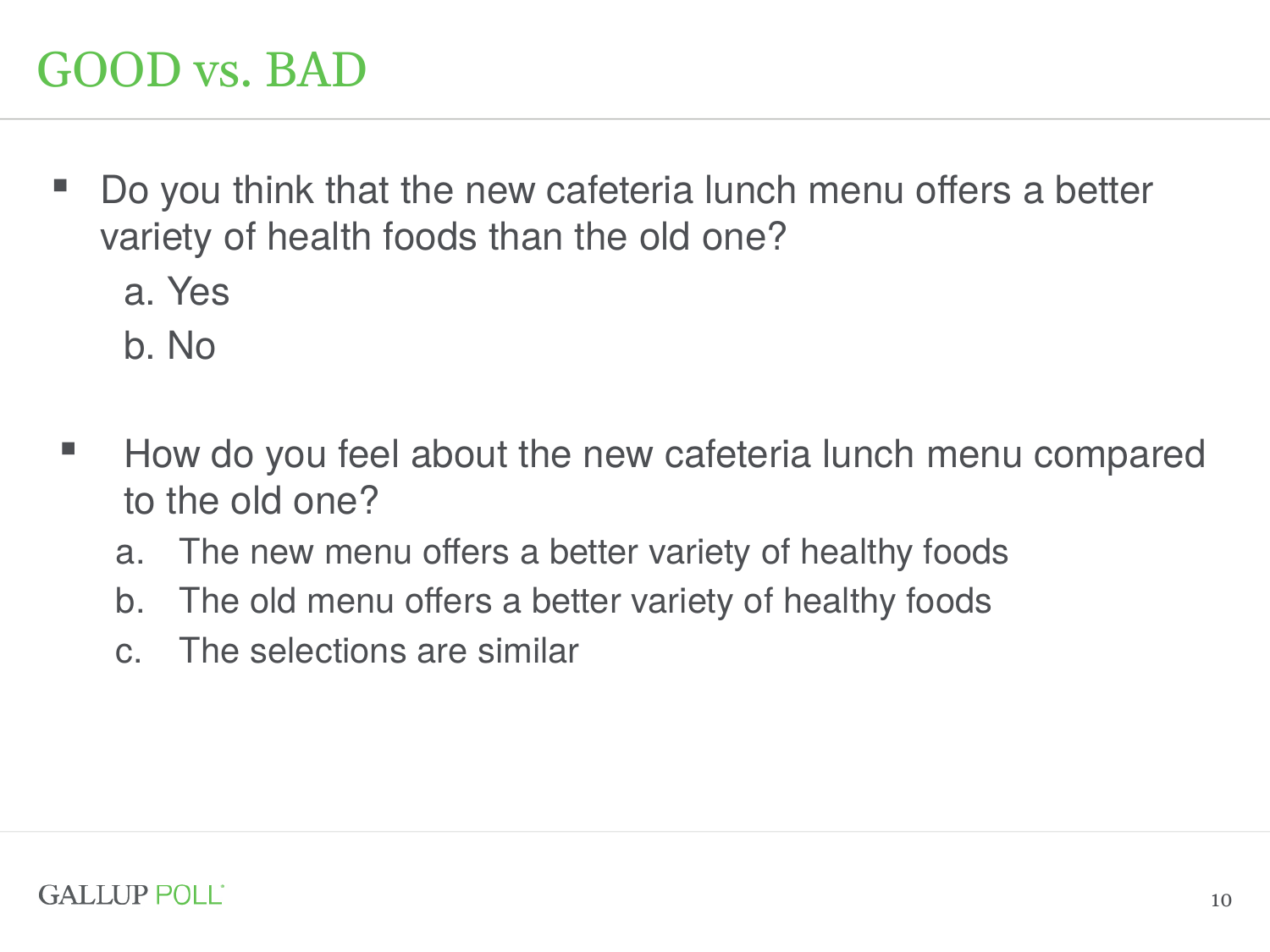

# GOOD vs. BAD
Do you think that the new cafeteria lunch menu offers a better variety of health foods than the old one?
	a. Yes
	b. No

How do you feel about the new cafeteria lunch menu compared to the old one?
The new menu offers a better variety of healthy foods
The old menu offers a better variety of healthy foods
The selections are similar
10